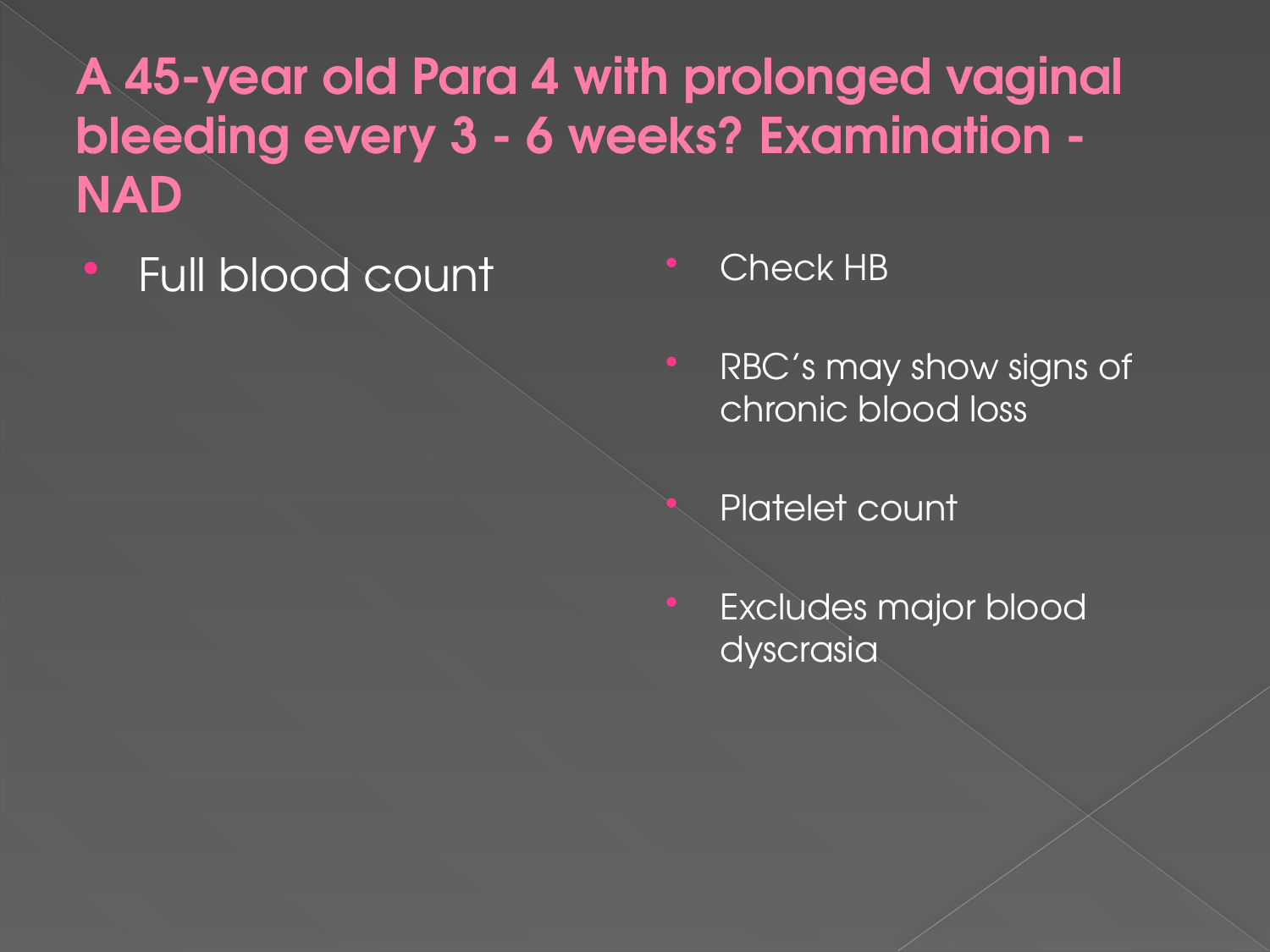

# A 45-year old Para 4 with prolonged vaginal bleeding every 3 - 6 weeks? Examination - NAD
Full blood count
Check HB

RBC’s may show signs of chronic blood loss

Platelet count

Excludes major blood dyscrasia